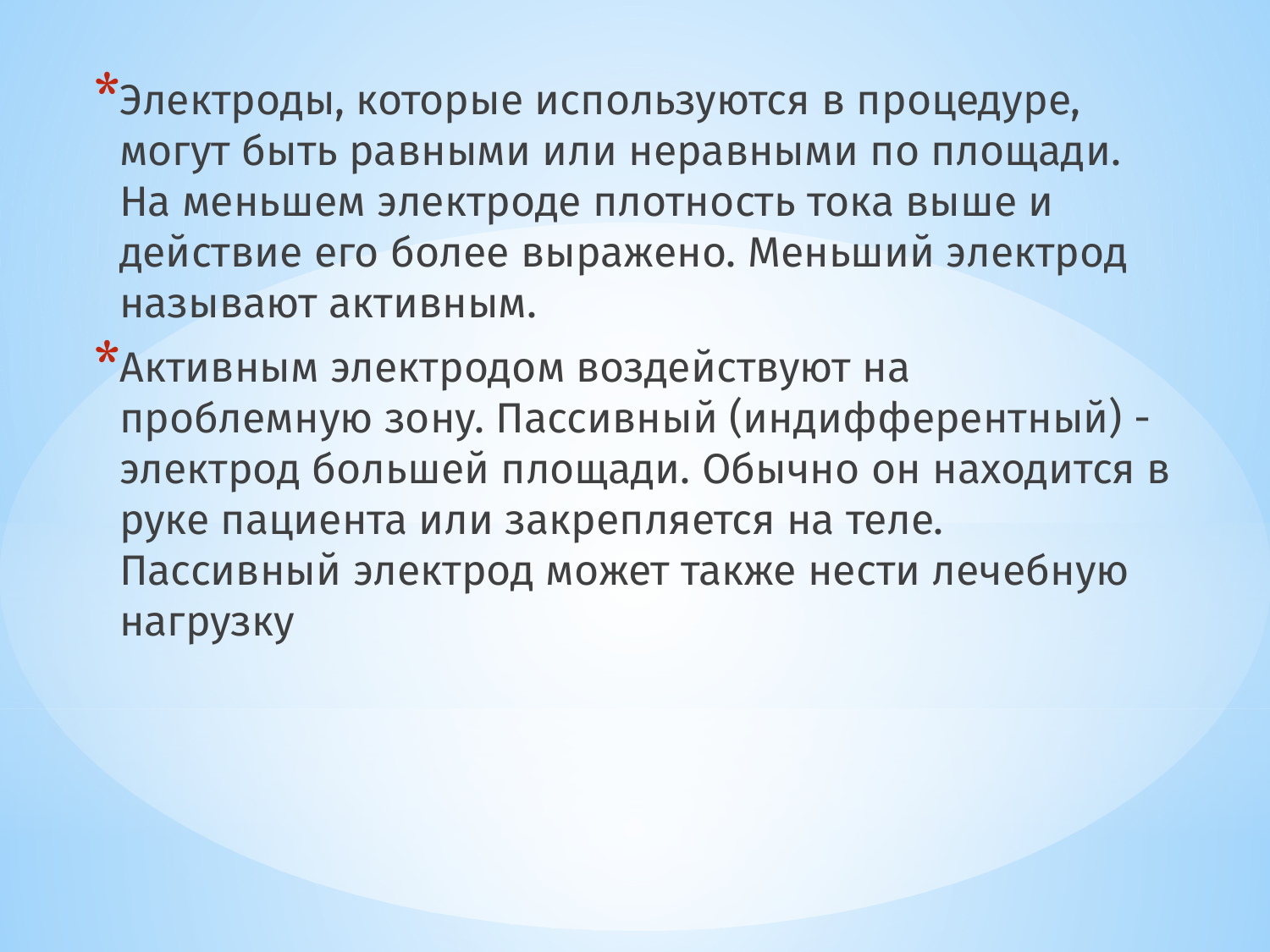

#
Электроды, которые используются в процедуре, могут быть равными или неравными по площади. На меньшем электроде плотность тока выше и действие его более выражено. Меньший электрод называют активным.
Активным электродом воздействуют на проблемную зону. Пассивный (индифферентный) - электрод большей площади. Обычно он находится в руке пациента или закрепляется на теле. Пассивный электрод может также нести лечебную нагрузку